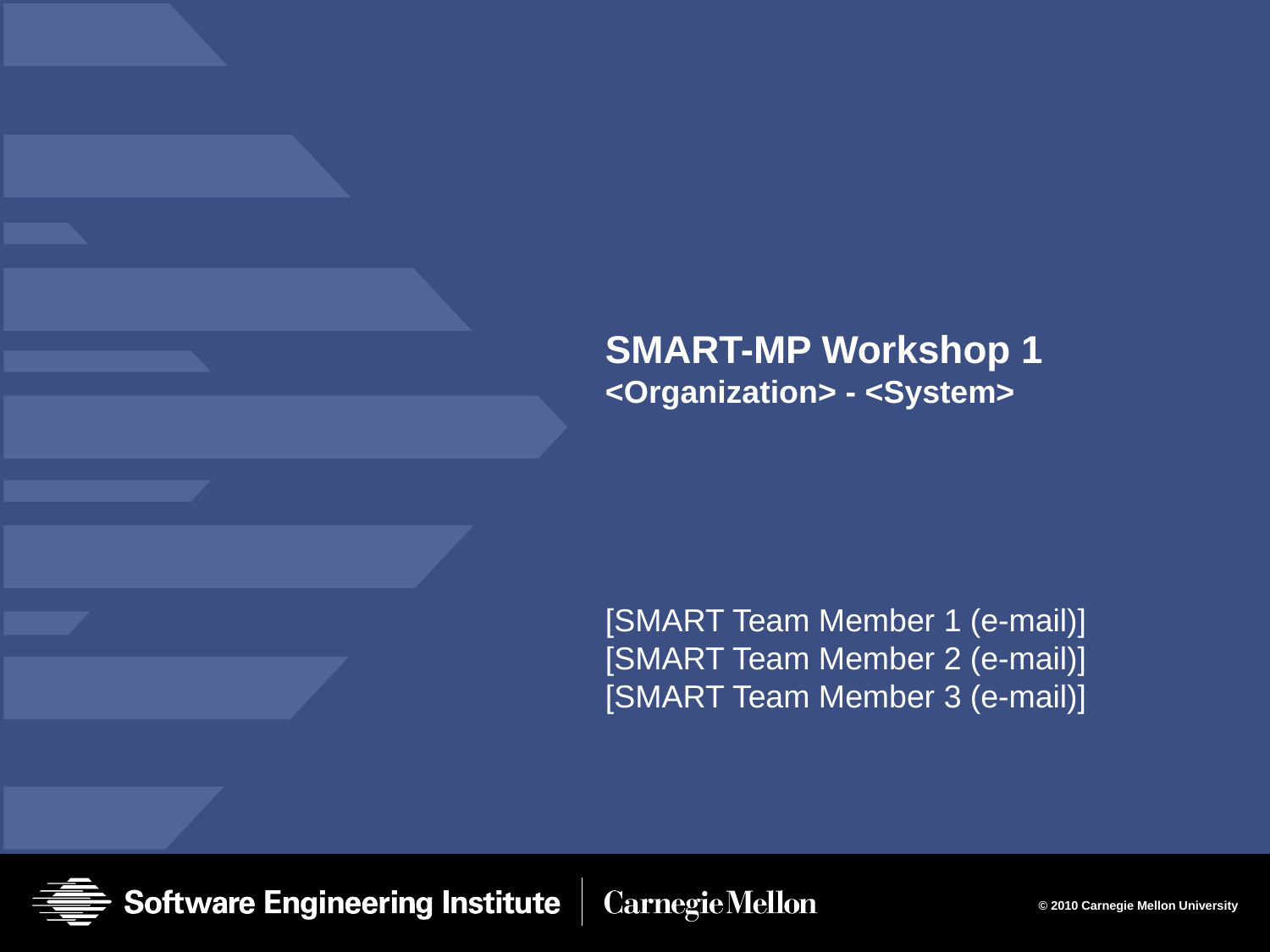

# SMART-MP Workshop 1 <Organization> - <System>
[SMART Team Member 1 (e-mail)]
[SMART Team Member 2 (e-mail)]
[SMART Team Member 3 (e-mail)]